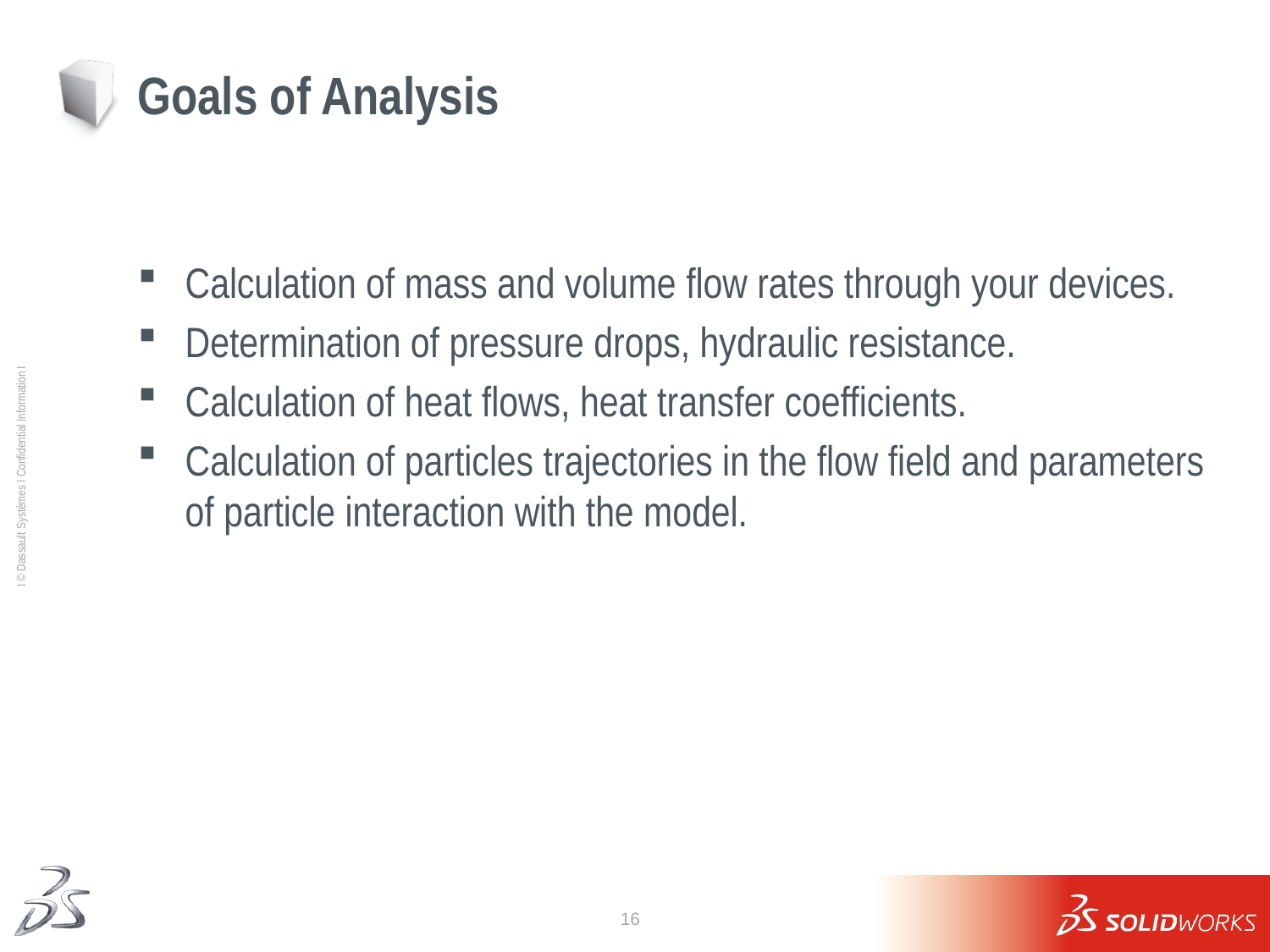

# Goals of Analysis
Calculation of mass and volume flow rates through your devices.
Determination of pressure drops, hydraulic resistance.
Calculation of heat flows, heat transfer coefficients.
Calculation of particles trajectories in the flow field and parameters of particle interaction with the model.